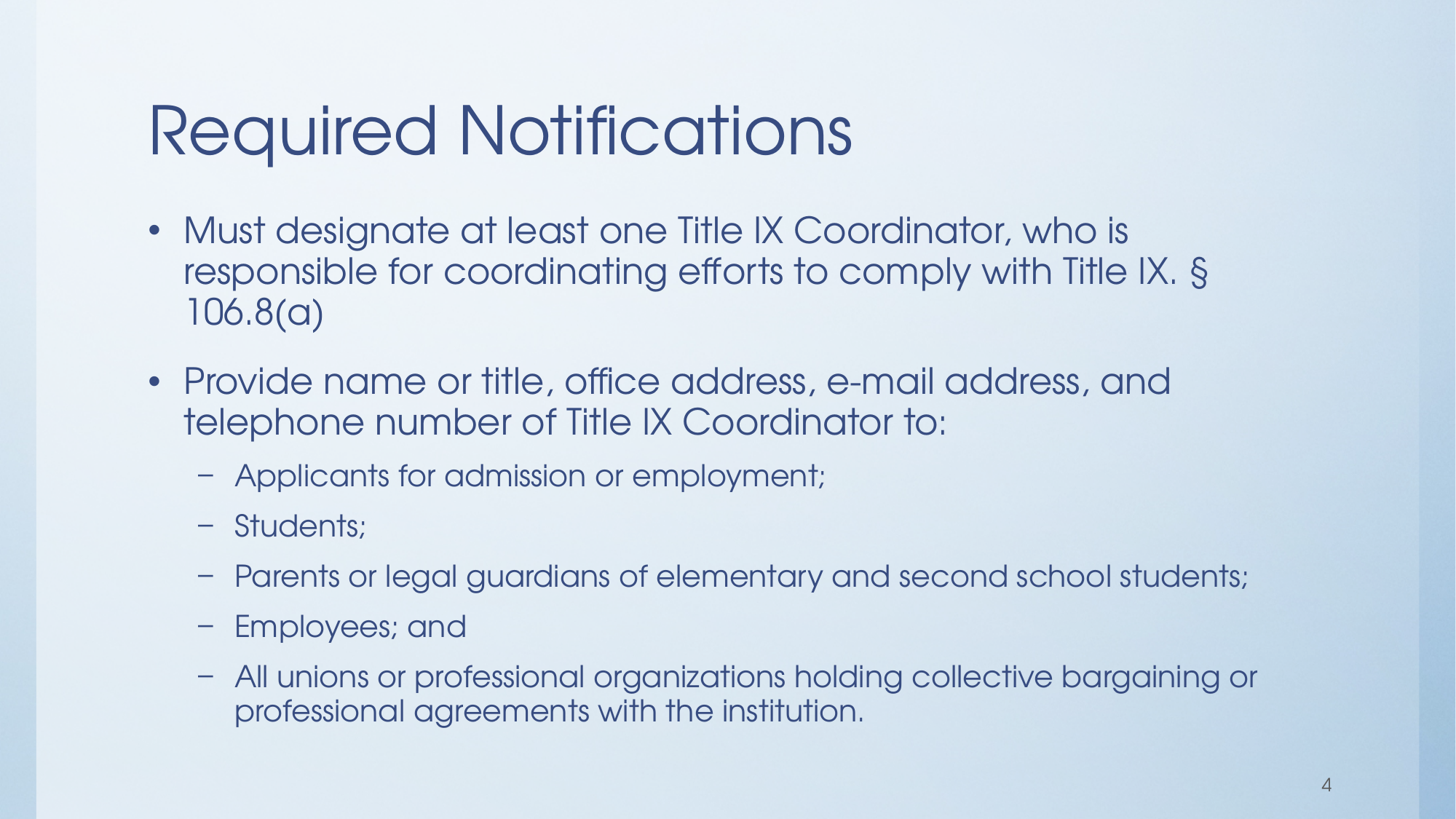

# Required Notifications
Must designate at least one Title IX Coordinator, who is responsible for coordinating efforts to comply with Title IX. § 106.8(a)
Provide name or title, office address, e-mail address, and telephone number of Title IX Coordinator to:
Applicants for admission or employment;
Students;
Parents or legal guardians of elementary and second school students;
Employees; and
All unions or professional organizations holding collective bargaining or professional agreements with the institution.
4